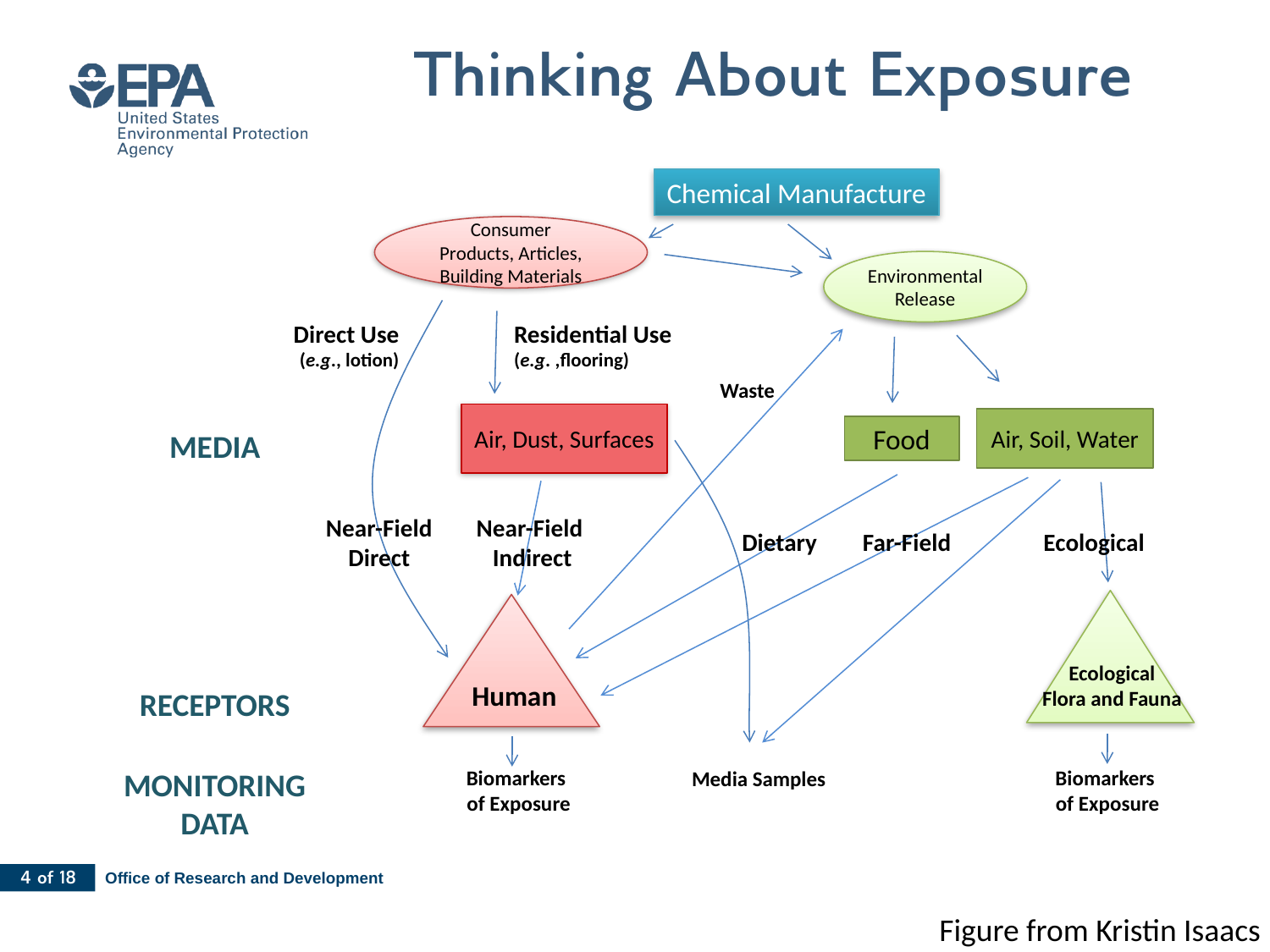

Thinking About Exposure
Chemical Manufacture
Consumer
Products, Articles, Building Materials
Environmental Release

Direct Use
(e.g., lotion)
Residential Use
(e.g. ,flooring)
Waste
Air, Dust, Surfaces
Air, Soil, Water
Food
MEDIA

Near-Field
Direct
Near-Field
Indirect
Dietary
Far-Field
Ecological

Ecological
Flora and Fauna
Human
RECEPTORS
MONITORING
DATA
Biomarkers
of Exposure
Media Samples
Biomarkers
of Exposure
Figure from Kristin Isaacs